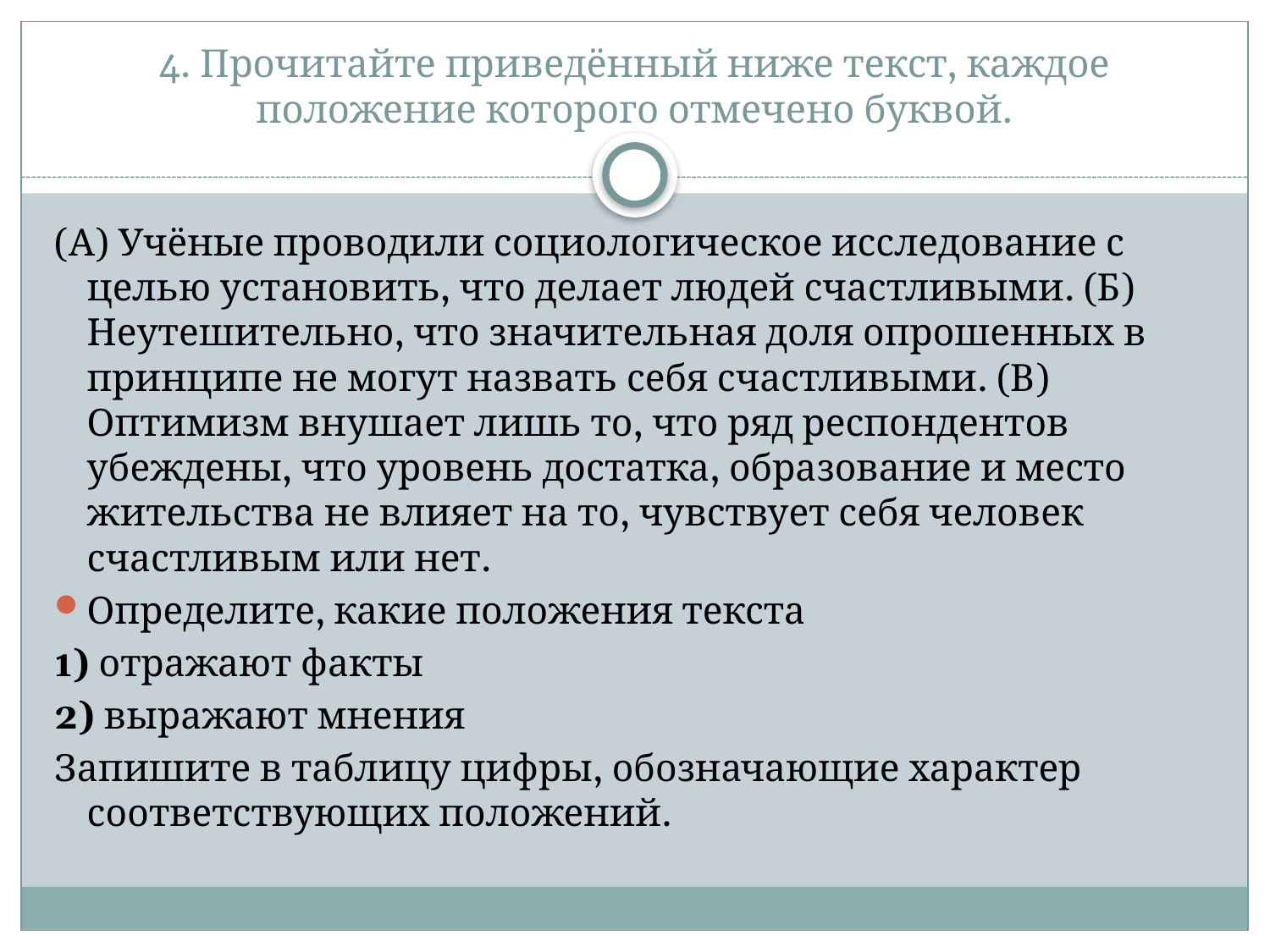

# 4. Прочитайте приведённый ниже текст, каждое положение которого отмечено буквой.
(А) Учёные проводили социологическое исследование с целью установить, что делает людей счастливыми. (Б) Неутешительно, что значительная доля опрошенных в принципе не могут назвать себя счастливыми. (В) Оптимизм внушает лишь то, что ряд респондентов убеждены, что уровень достатка, образование и место жительства не влияет на то, чувствует себя человек счастливым или нет.
Определите, какие положения текста
1) отражают факты
2) выражают мнения
Запишите в таблицу цифры, обозначающие характер соответствующих положений.